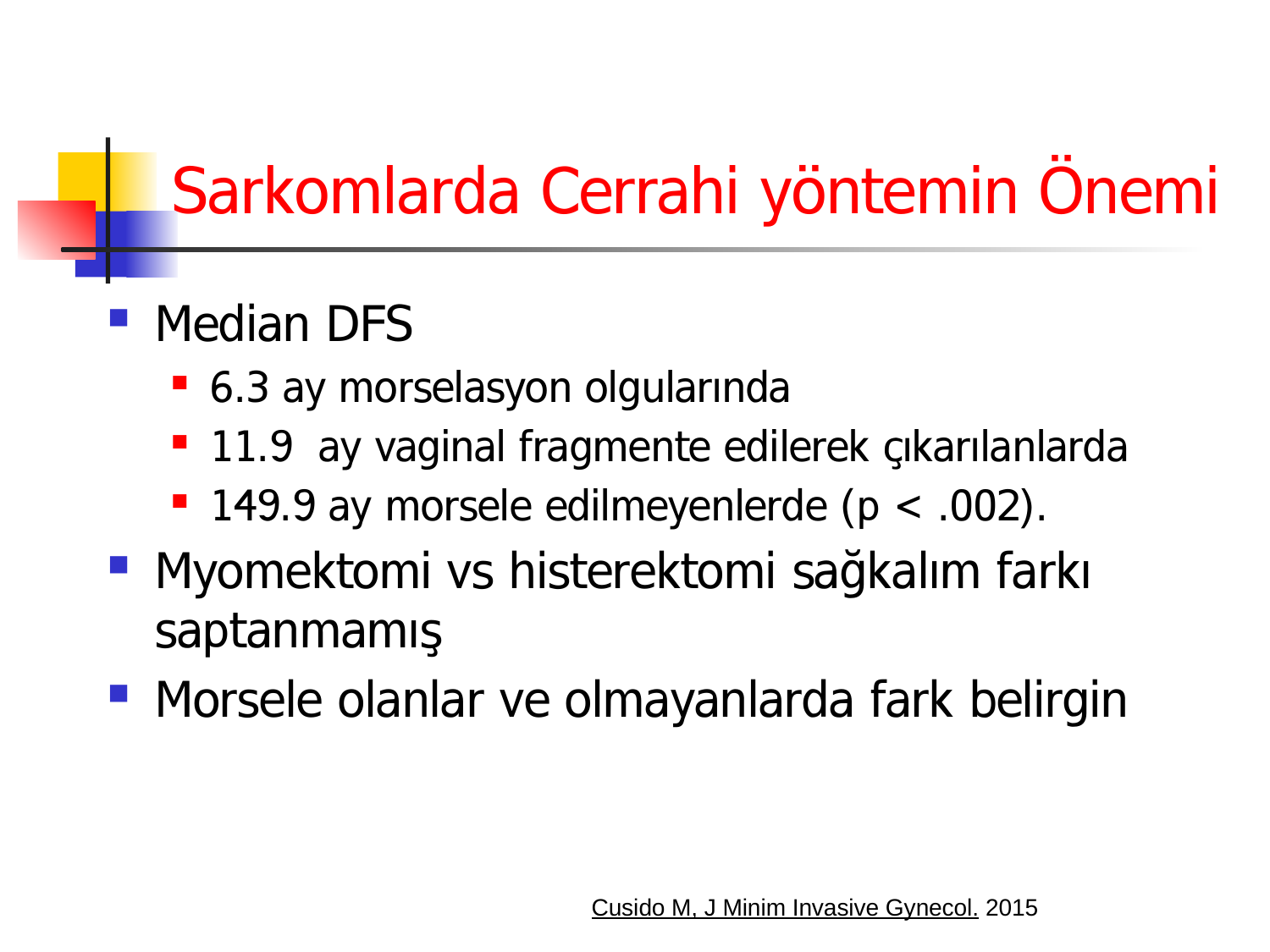

# Sarkomlarda Cerrahi yöntemin Önemi
Median DFS
6.3 ay morselasyon olgularında
11.9  ay vaginal fragmente edilerek çıkarılanlarda
149.9 ay morsele edilmeyenlerde (p < .002).
Myomektomi vs histerektomi sağkalım farkı saptanmamış
Morsele olanlar ve olmayanlarda fark belirgin
Cusido M, J Minim Invasive Gynecol. 2015